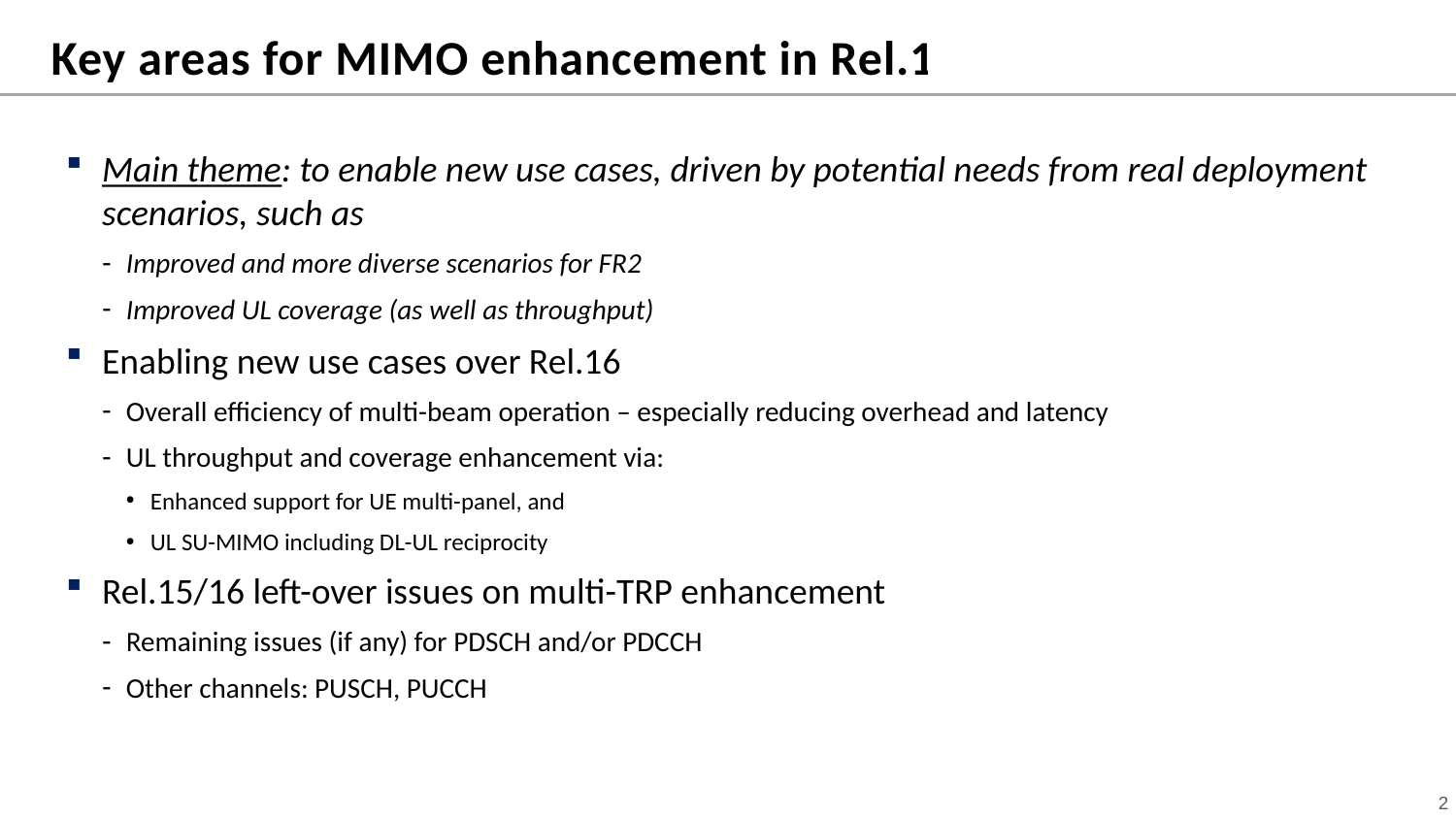

# Key areas for MIMO enhancement in Rel.17
Main theme: to enable new use cases, driven by potential needs from real deployment scenarios, such as
Improved and more diverse scenarios for FR2
Improved UL coverage (as well as throughput)
Enabling new use cases over Rel.16
Overall efficiency of multi-beam operation – especially reducing overhead and latency
UL throughput and coverage enhancement via:
Enhanced support for UE multi-panel, and
UL SU-MIMO including DL-UL reciprocity
Rel.15/16 left-over issues on multi-TRP enhancement
Remaining issues (if any) for PDSCH and/or PDCCH
Other channels: PUSCH, PUCCH